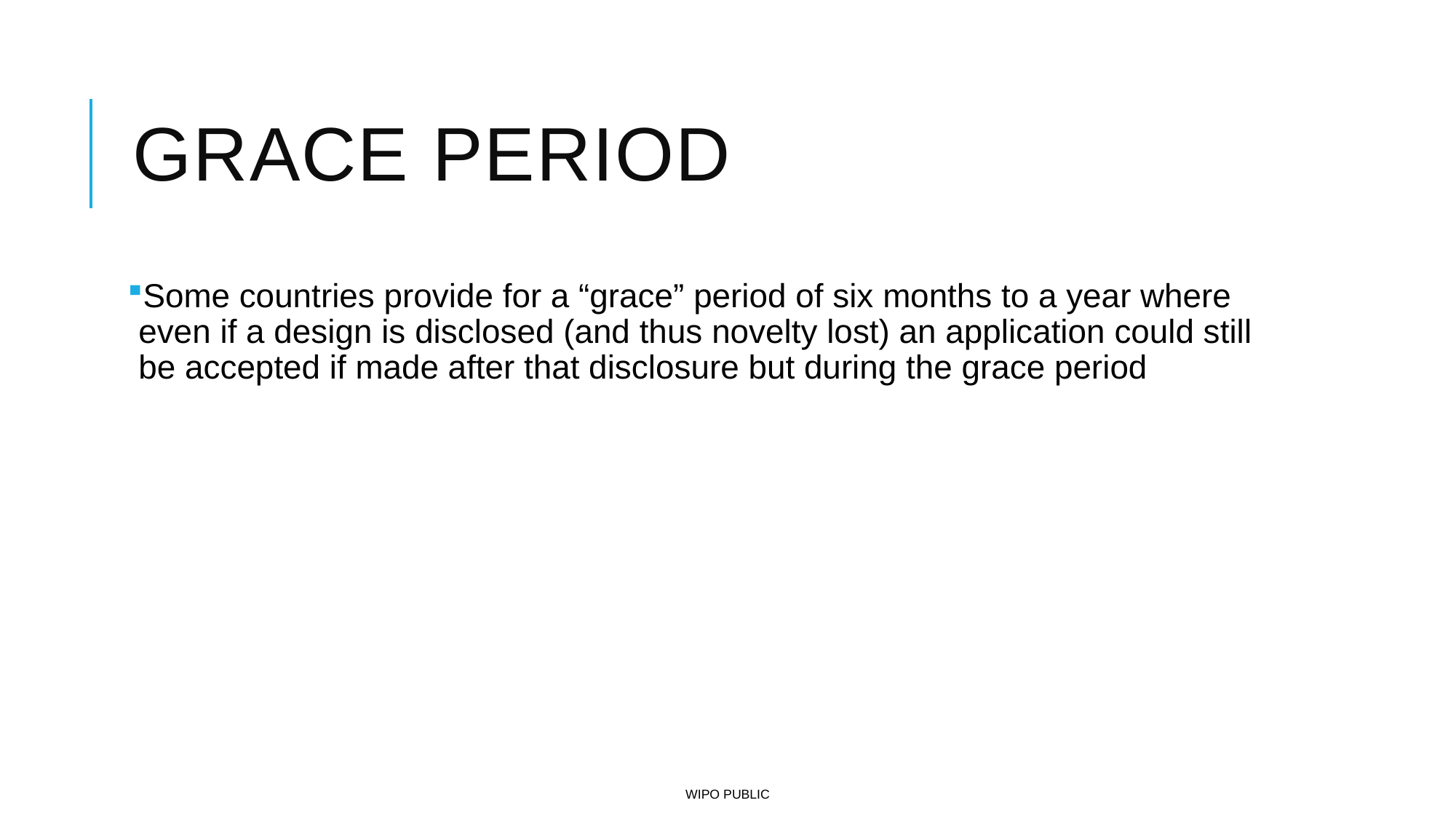

# Grace period
Some countries provide for a “grace” period of six months to a year where even if a design is disclosed (and thus novelty lost) an application could still be accepted if made after that disclosure but during the grace period